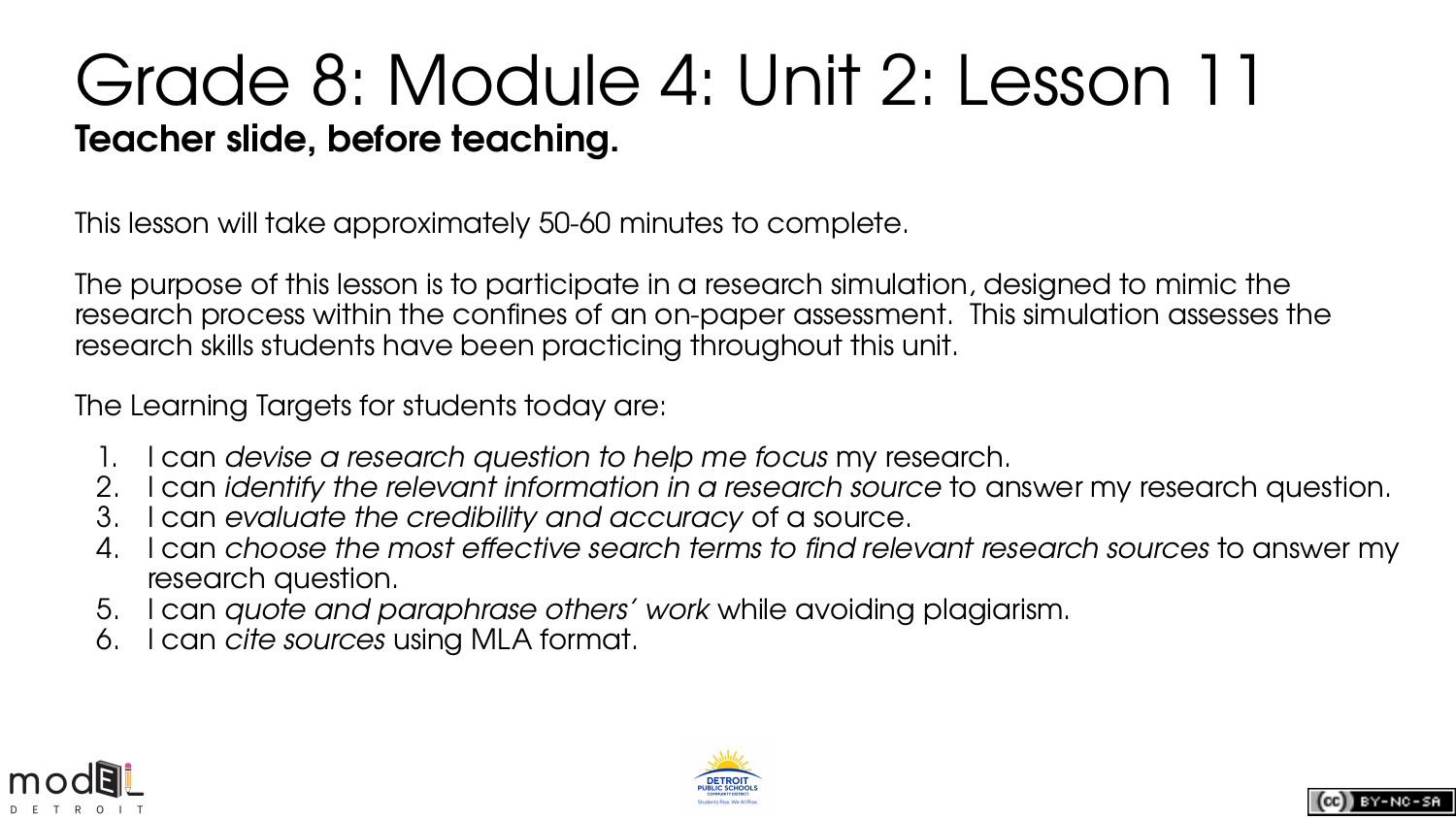

# Grade 8: Module 4: Unit 2: Lesson 11
Teacher slide, before teaching.

This lesson will take approximately 50-60 minutes to complete.

The purpose of this lesson is to participate in a research simulation, designed to mimic the research process within the confines of an on-paper assessment.  This simulation assesses the research skills students have been practicing throughout this unit.

The Learning Targets for students today are:
I can devise a research question to help me focus my research.
I can identify the relevant information in a research source to answer my research question.
I can evaluate the credibility and accuracy of a source.
I can choose the most effective search terms to find relevant research sources to answer my research question.
I can quote and paraphrase others’ work while avoiding plagiarism.
I can cite sources using MLA format.